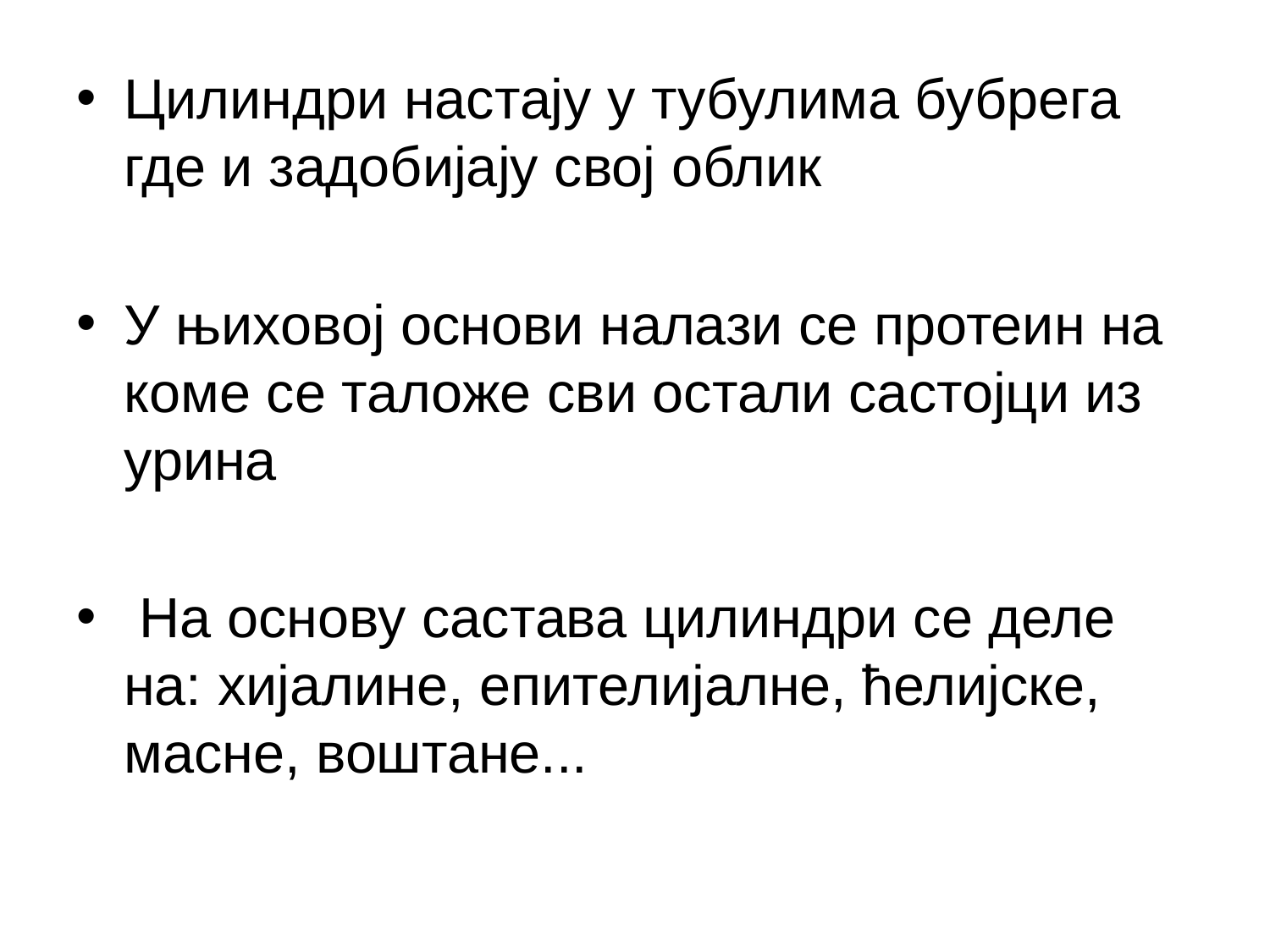

Цилиндри настају у тубулима бубрега где и задобијају свој облик

У њиховој основи налази се протеин на коме се таложе сви остали састојци из урина

 На основу састава цилиндри се деле на: хијалине, епителијалне, ћелијске, масне, воштане...